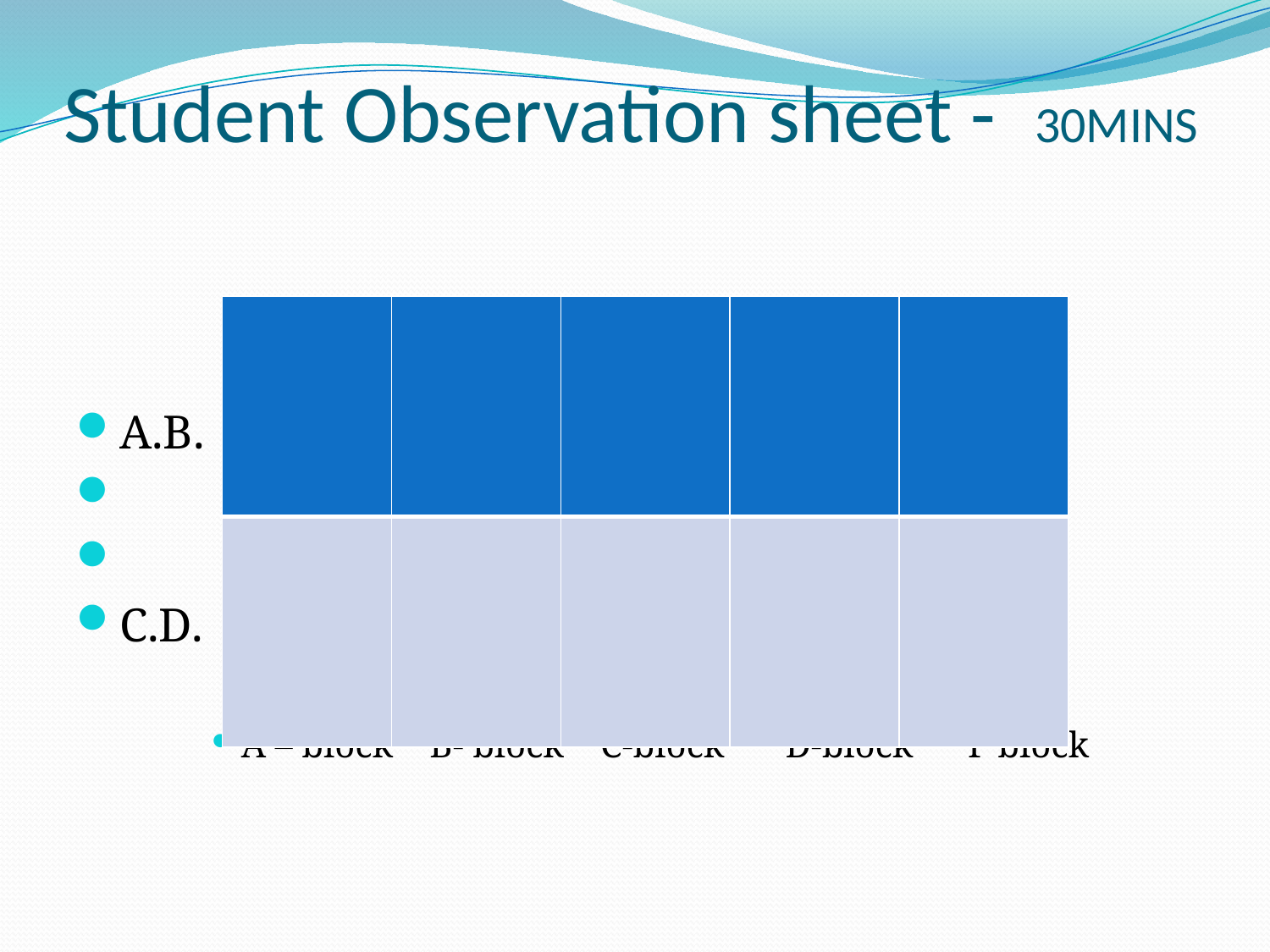

# Student Observation sheet -  30MINS

A.B.

C.D.

A – block    B- block    C-block	    D-block      F block

|  |  |  |  |  |
| --- | --- | --- | --- | --- |
|  |  |  |  |  |